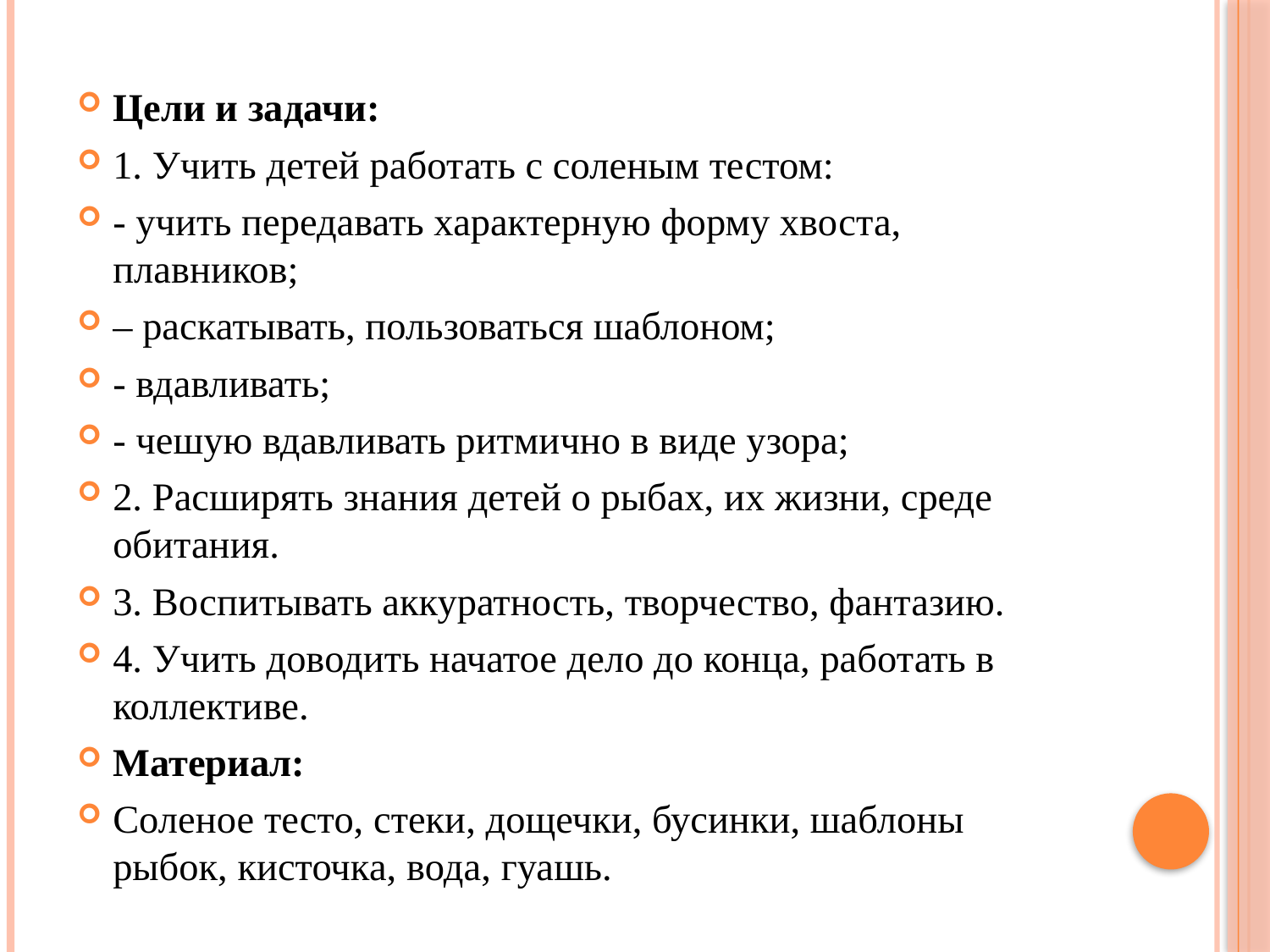

Цели и задачи:
1. Учить детей работать с соленым тестом:
- учить передавать характерную форму хвоста, плавников;
– раскатывать, пользоваться шаблоном;
- вдавливать;
- чешую вдавливать ритмично в виде узора;
2. Расширять знания детей о рыбах, их жизни, среде обитания.
3. Воспитывать аккуратность, творчество, фантазию.
4. Учить доводить начатое дело до конца, работать в коллективе.
Материал:
Соленое тесто, стеки, дощечки, бусинки, шаблоны рыбок, кисточка, вода, гуашь.